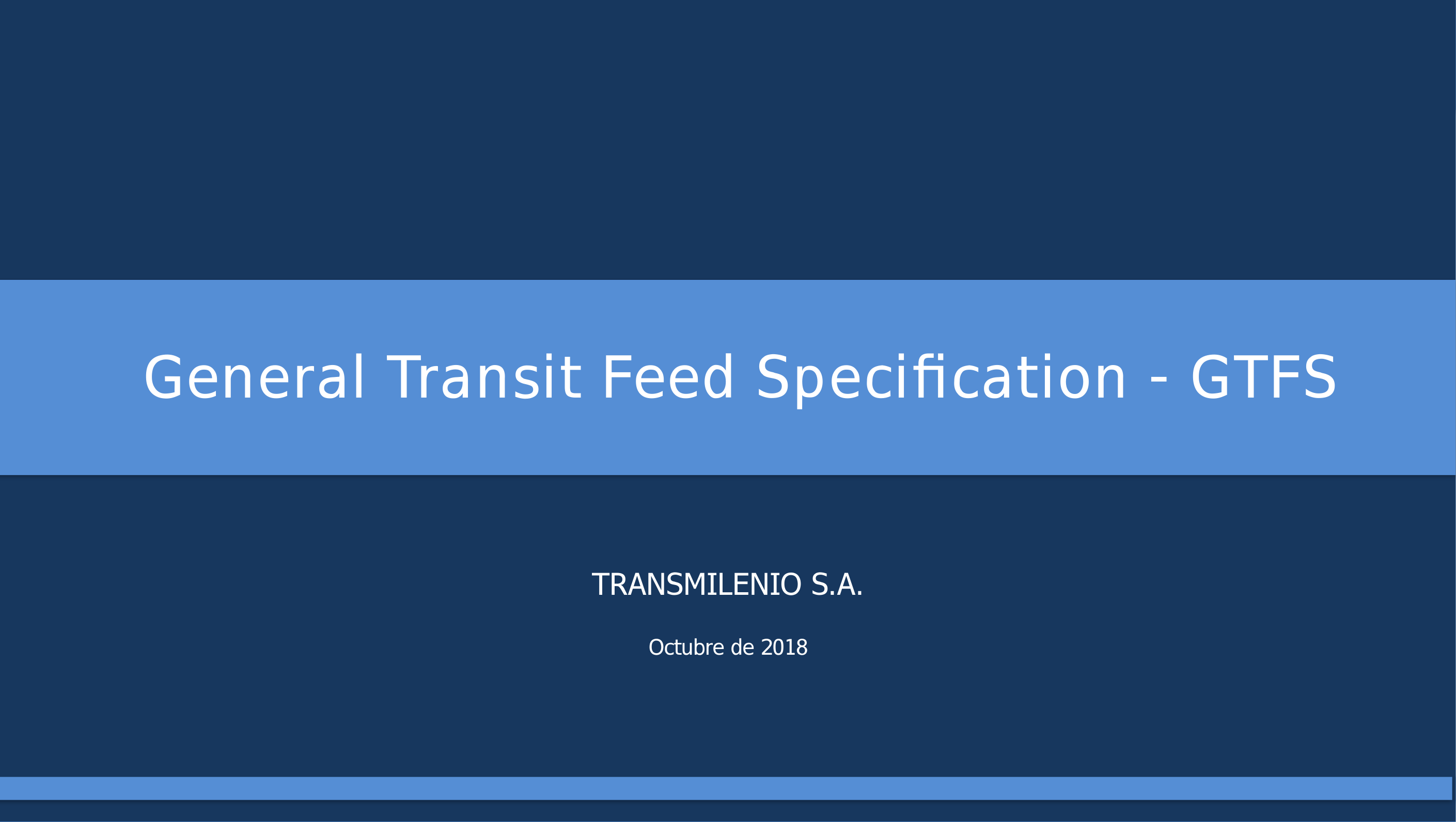

General Transit Feed Specification - GTFS
TRANSMILENIO S.A.
Octubre de 2018